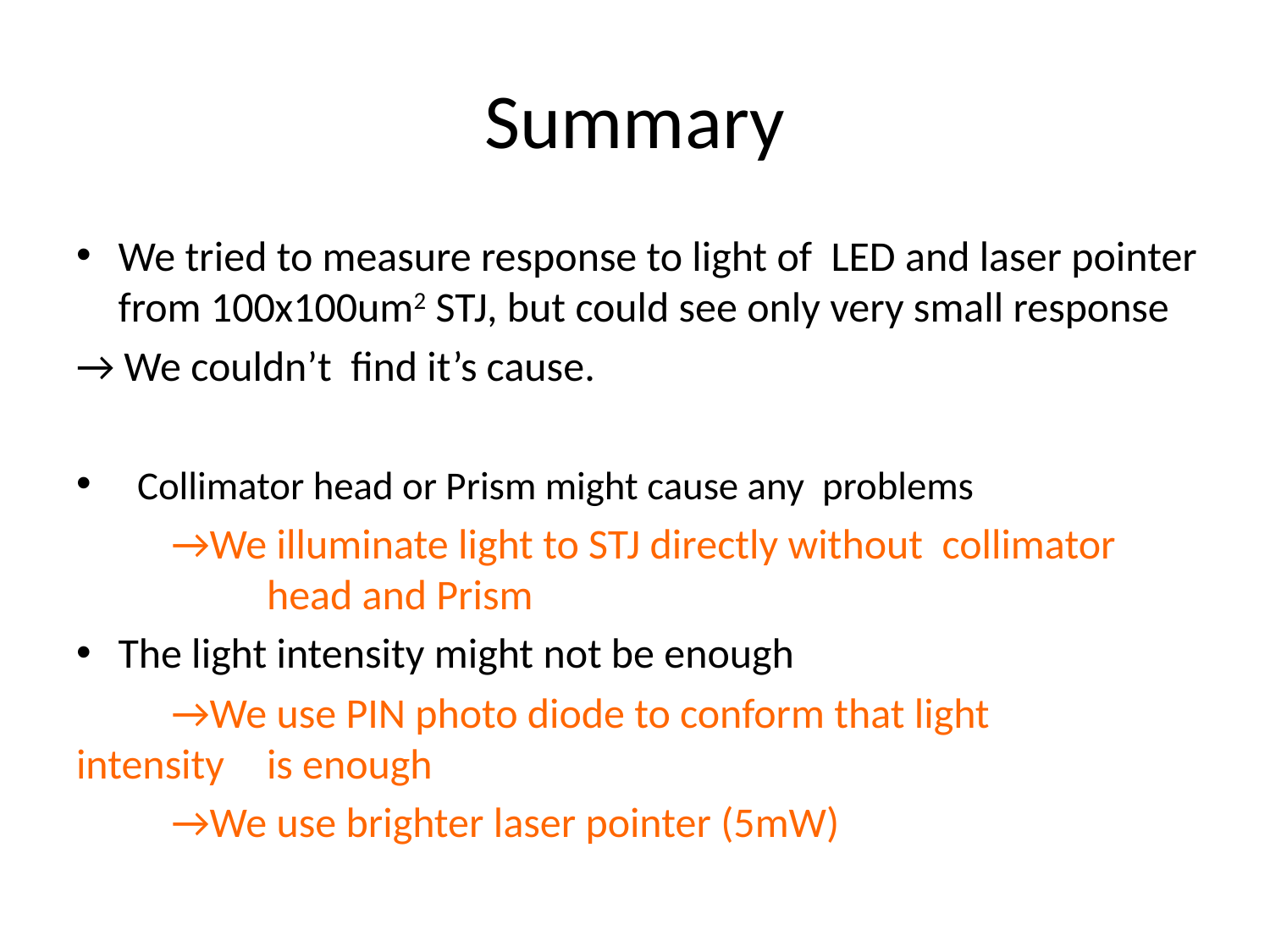

# Summary
We tried to measure response to light of  LED and laser pointer from 100x100um2 STJ, but could see only very small response
→ We couldn’t  find it’s cause.

  Collimator head or Prism might cause any  problems
	→We illuminate light to STJ directly without  collimator 		head and Prism
	The light intensity might not be enough
	→We use PIN photo diode to conform that light 		intensity 	is enough
	→We use brighter laser pointer (5mW)